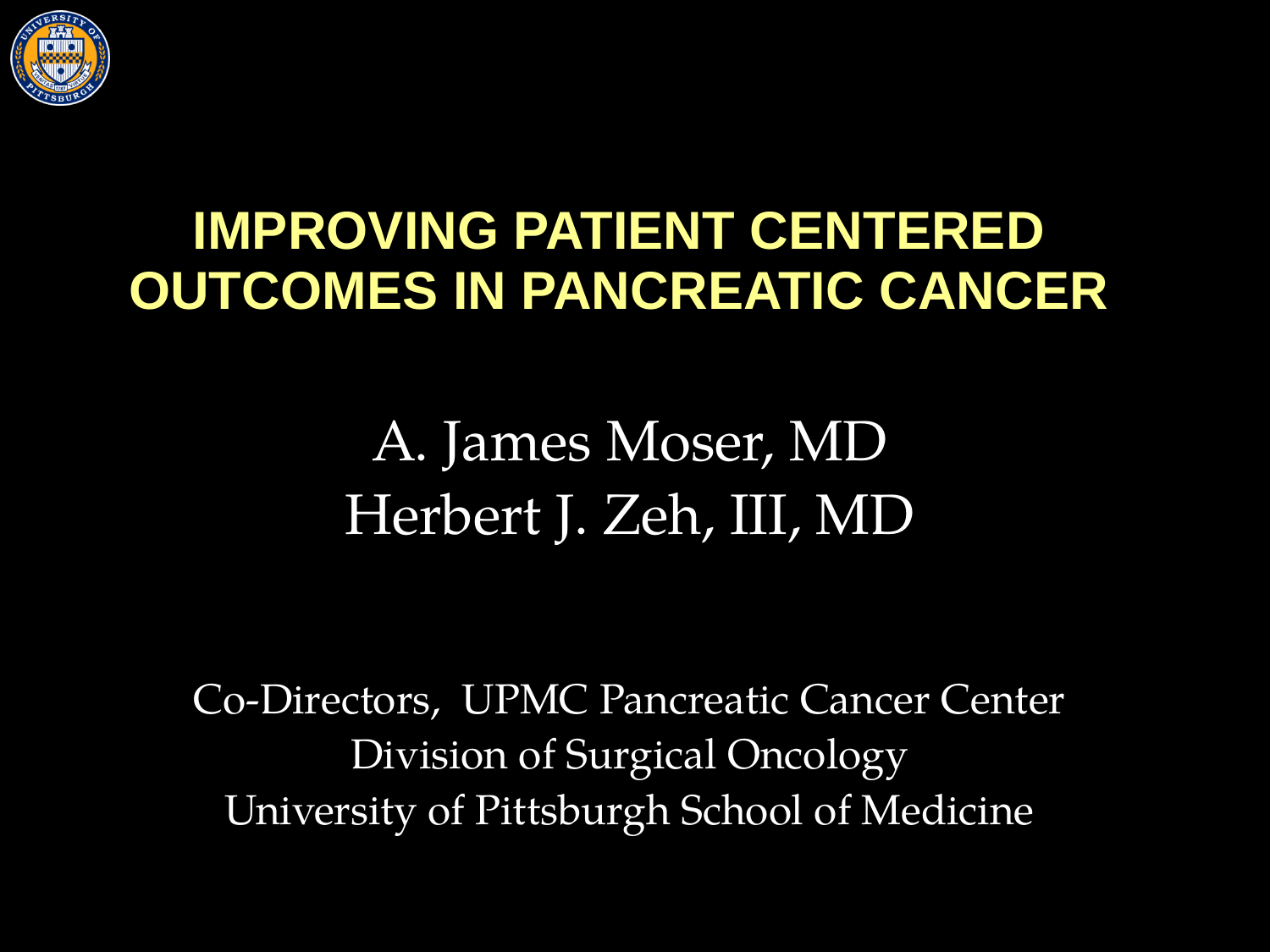

Improving Patient Centered Outcomes in Pancreatic Cancer
A. James Moser, MD
Herbert J. Zeh, III, MD

Co-Directors,  UPMC Pancreatic Cancer Center
Division of Surgical Oncology
University of Pittsburgh School of Medicine